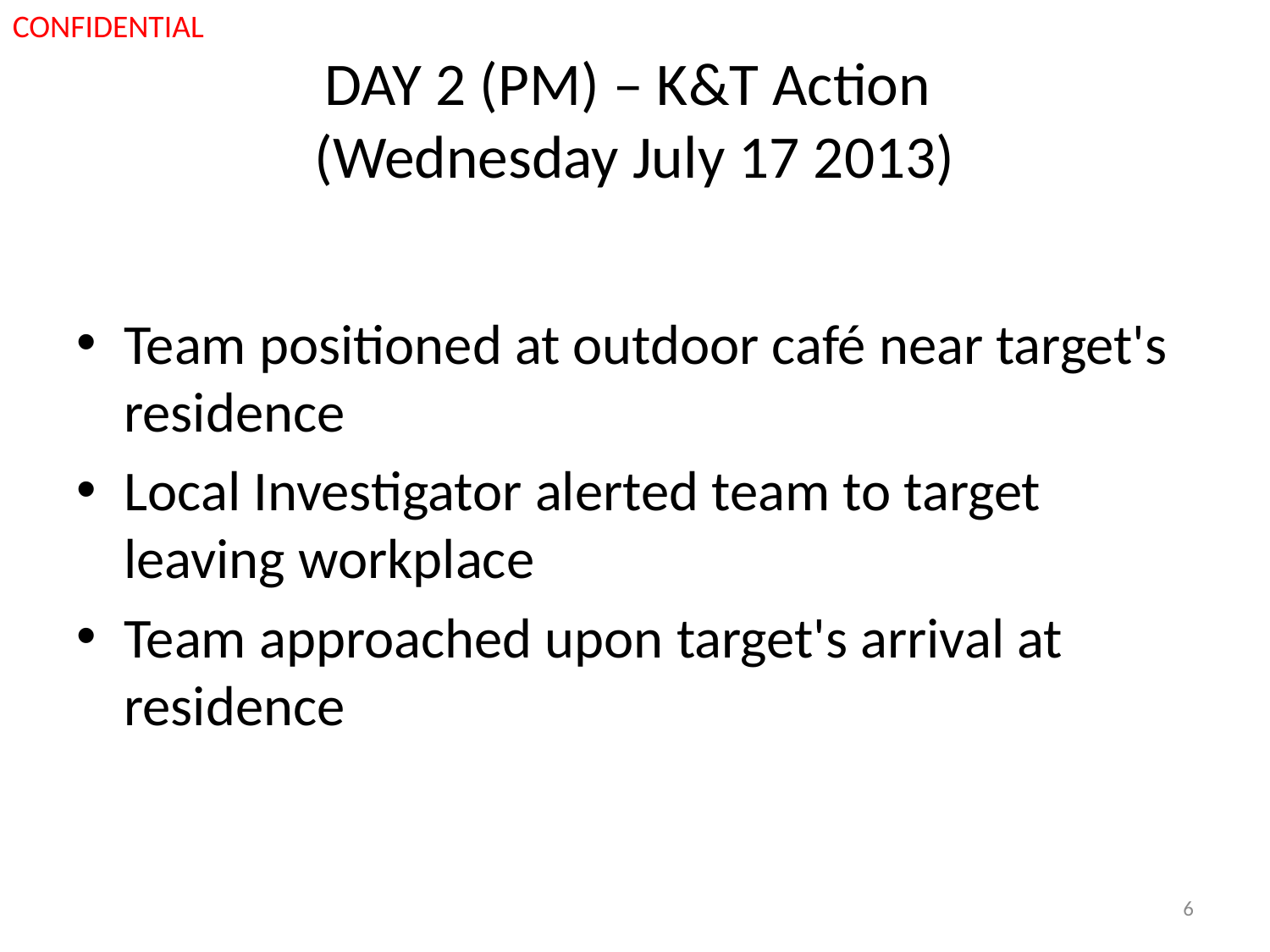

CONFIDENTIAL
# DAY 2 (PM) – K&T Action (Wednesday July 17 2013)

Team positioned at outdoor café near target's residence
Local Investigator alerted team to target leaving workplace
Team approached upon target's arrival at residence

6